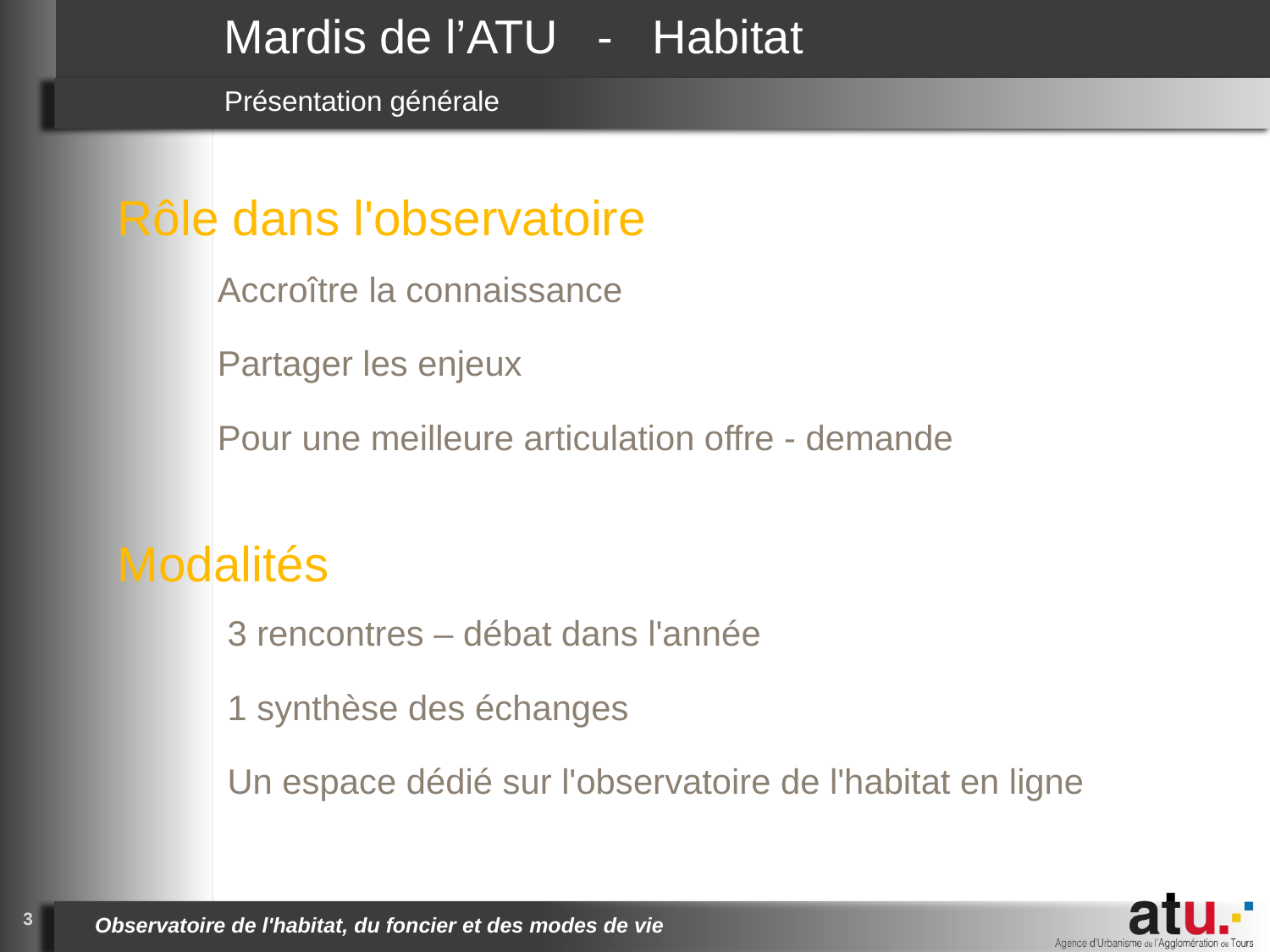

# Mardis de l’ATU   -   Habitat
Présentation générale
Rôle dans l'observatoire
Accroître la connaissance
Partager les enjeux
Pour une meilleure articulation offre - demande
Modalités
3 rencontres – débat dans l'année
1 synthèse des échanges
Un espace dédié sur l'observatoire de l'habitat en ligne
3
Observatoire de l'habitat, du foncier et des modes de vie